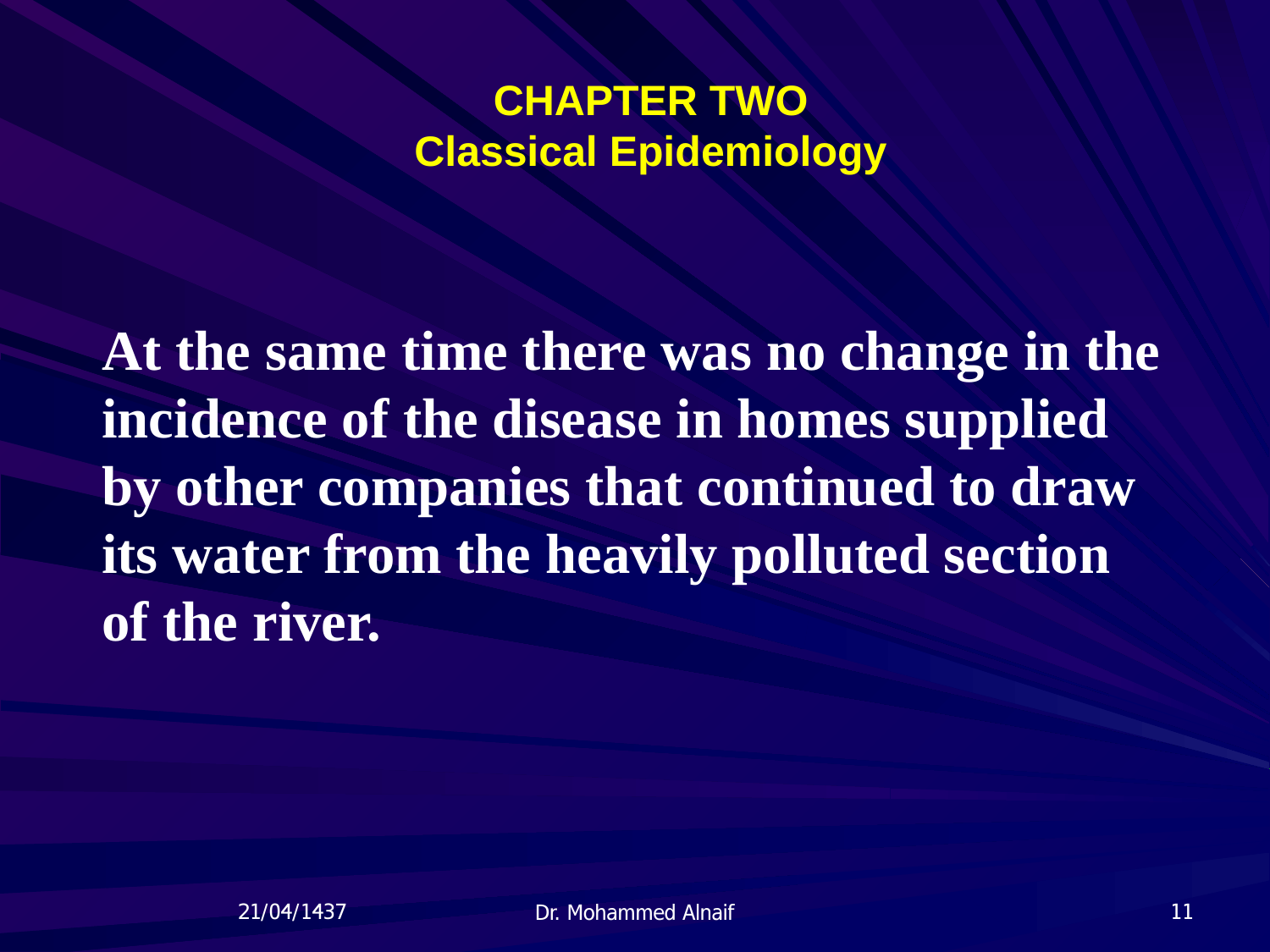

# CHAPTER TWO Classical Epidemiology
At the same time there was no change in the incidence of the disease in homes supplied by other companies that continued to draw its water from the heavily polluted section of the river.
21/04/1437
11
Dr. Mohammed Alnaif